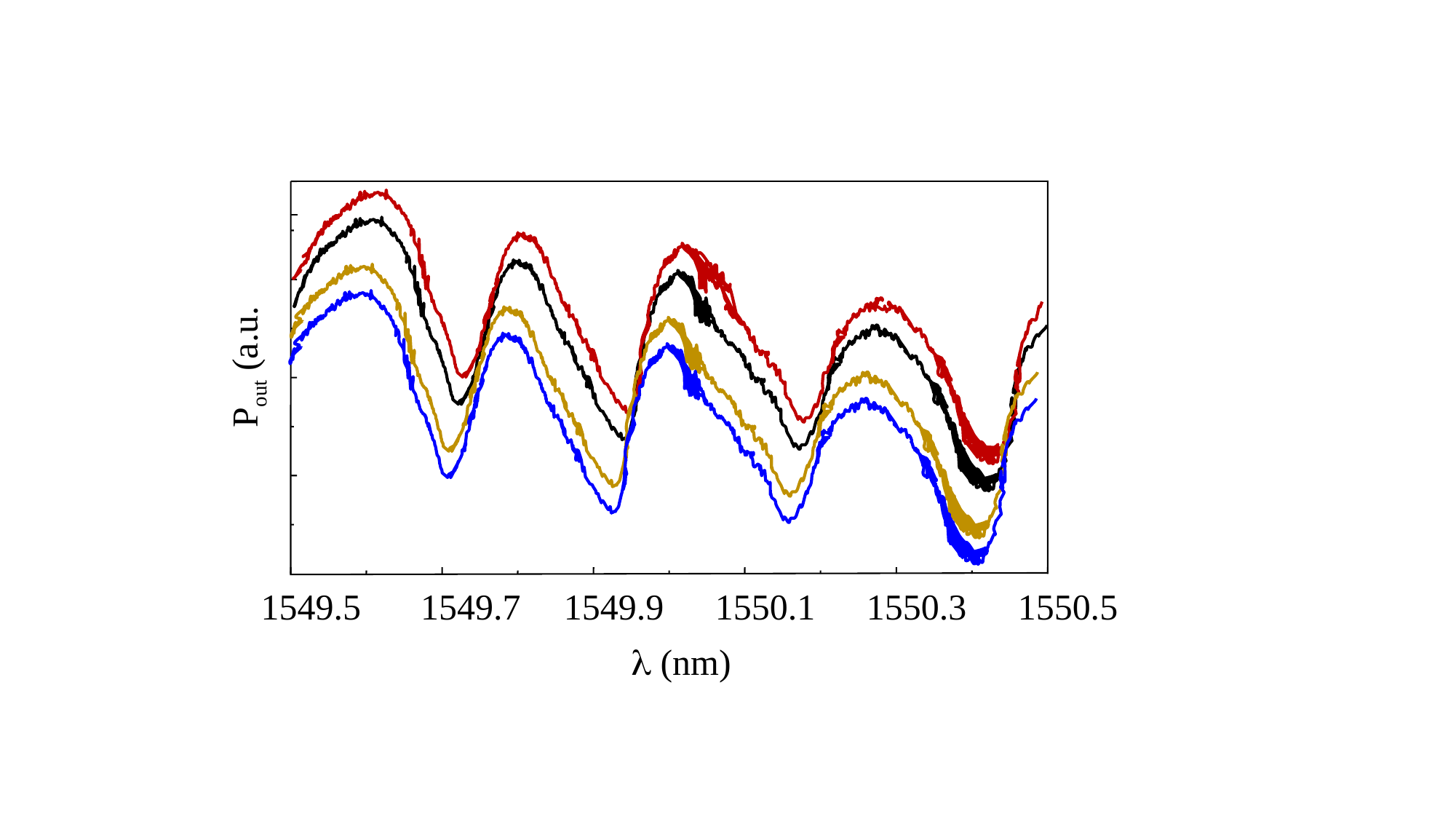

Pout (a.u.

1549.5
1549.7
1549.9
1550.1
1550.3
1550.5
λ (nm)